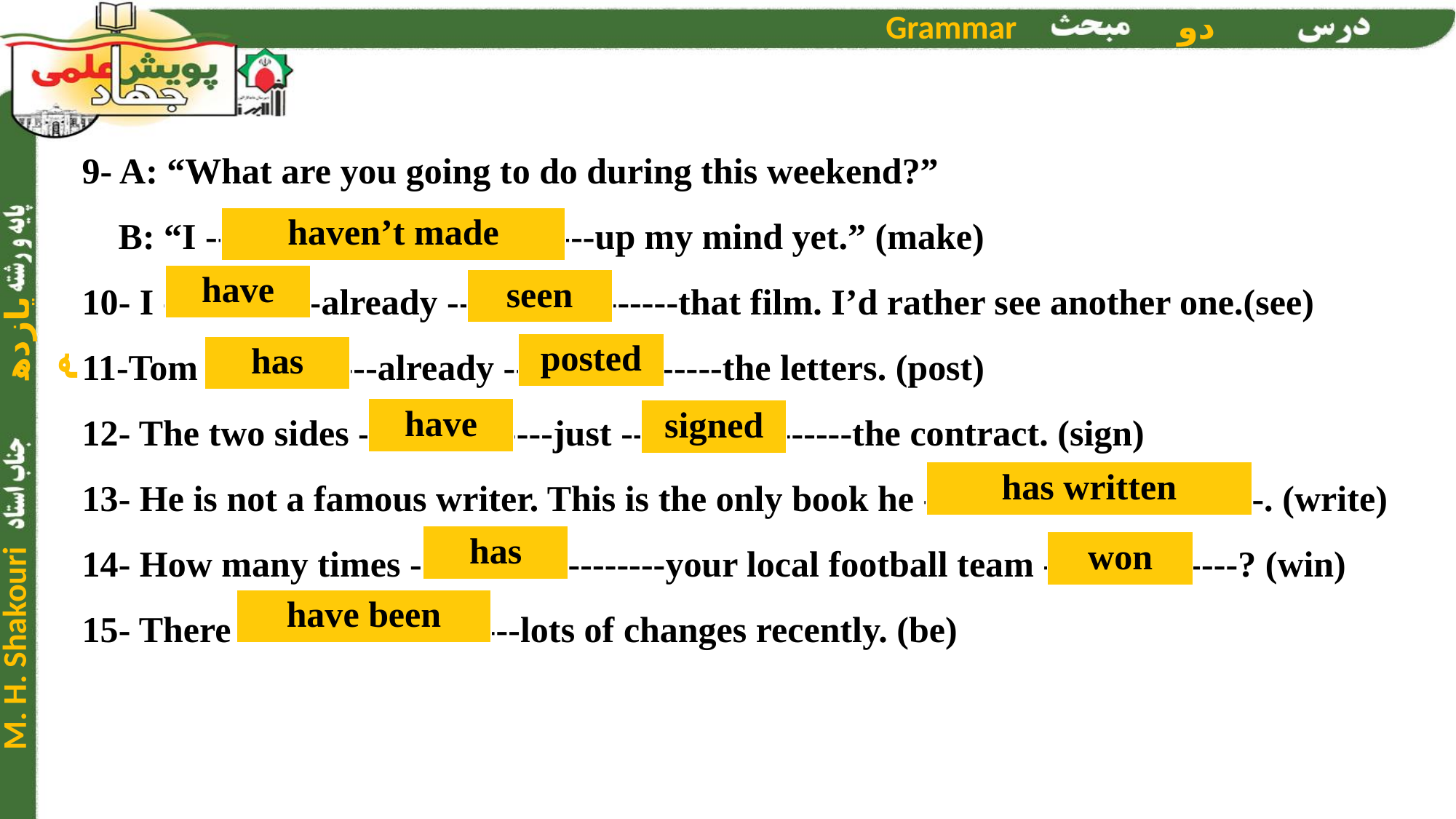

9- A: “What are you going to do during this weekend?”
    B: “I --------------------------------up my mind yet.” (make)
10- I -------------already -------------------that film. I’d rather see another one.(see)
11-Tom --------------already ------------------the letters. (post)
12- The two sides ----------------just -------------------the contract. (sign)
13- He is not a famous writer. This is the only book he ----------------------------. (write)
14- How many times ---------------------your local football team ----------------? (win)
15- There -----------------------lots of changes recently. (be)
| haven’t made |
| --- |
| have |
| --- |
| seen |
| --- |
| posted |
| --- |
| has |
| --- |
| have |
| --- |
| signed |
| --- |
| has written |
| --- |
| has |
| --- |
| won |
| --- |
| have been |
| --- |